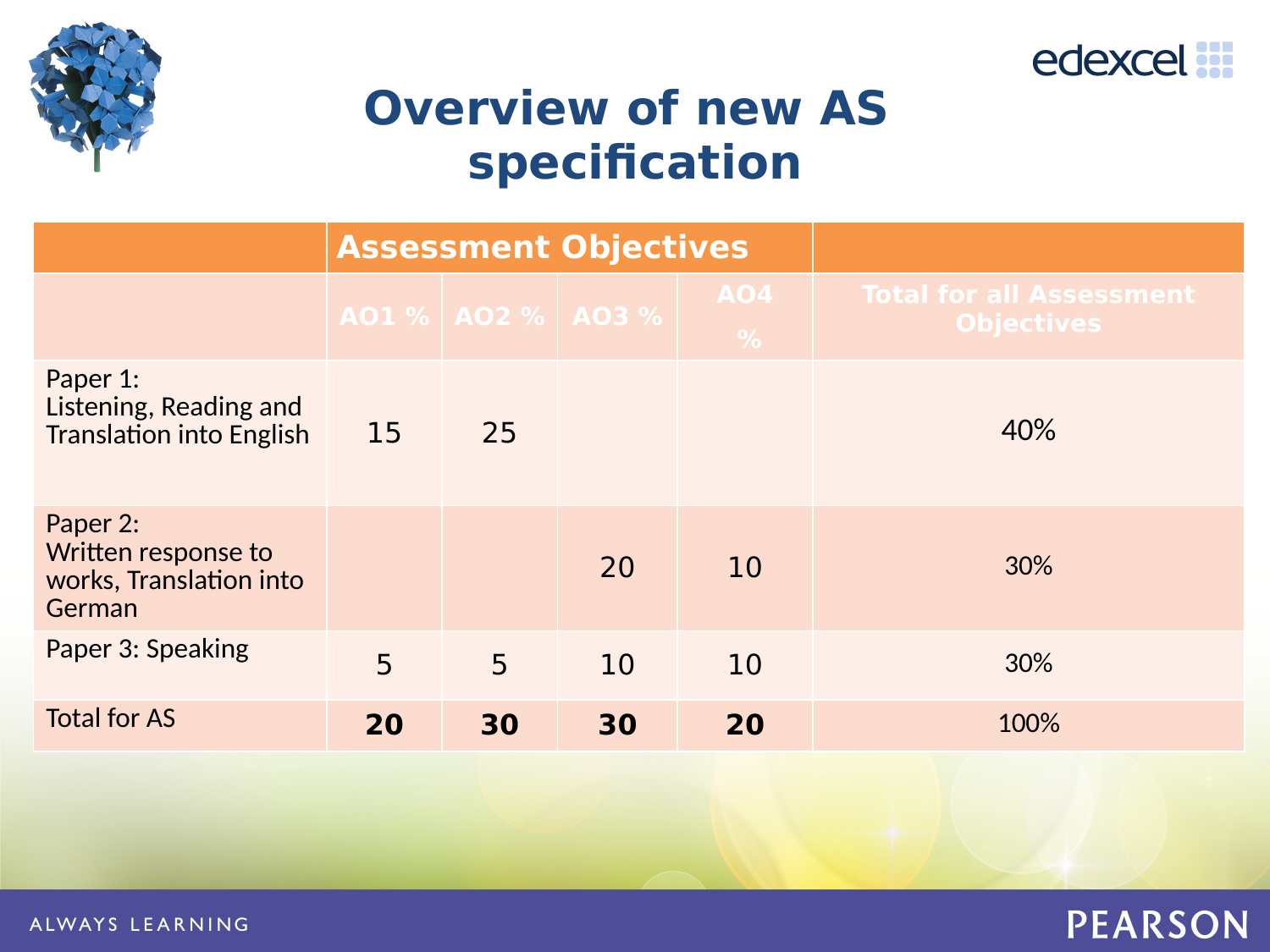

# Overview of new AS specification
|  | Assessment Objectives |  |  |  |  |
| --- | --- | --- | --- | --- | --- |
|  | AO1 % | AO2 % | AO3 % | AO4 % | Total for all Assessment Objectives |
| Paper 1: Listening, Reading and Translation into English | 15 | 25 |  |  | 40% |
| Paper 2: Written response to works, Translation into German |  |  | 20 | 10 | 30% |
| Paper 3: Speaking | 5 | 5 | 10 | 10 | 30% |
| Total for AS | 20 | 30 | 30 | 20 | 100% |